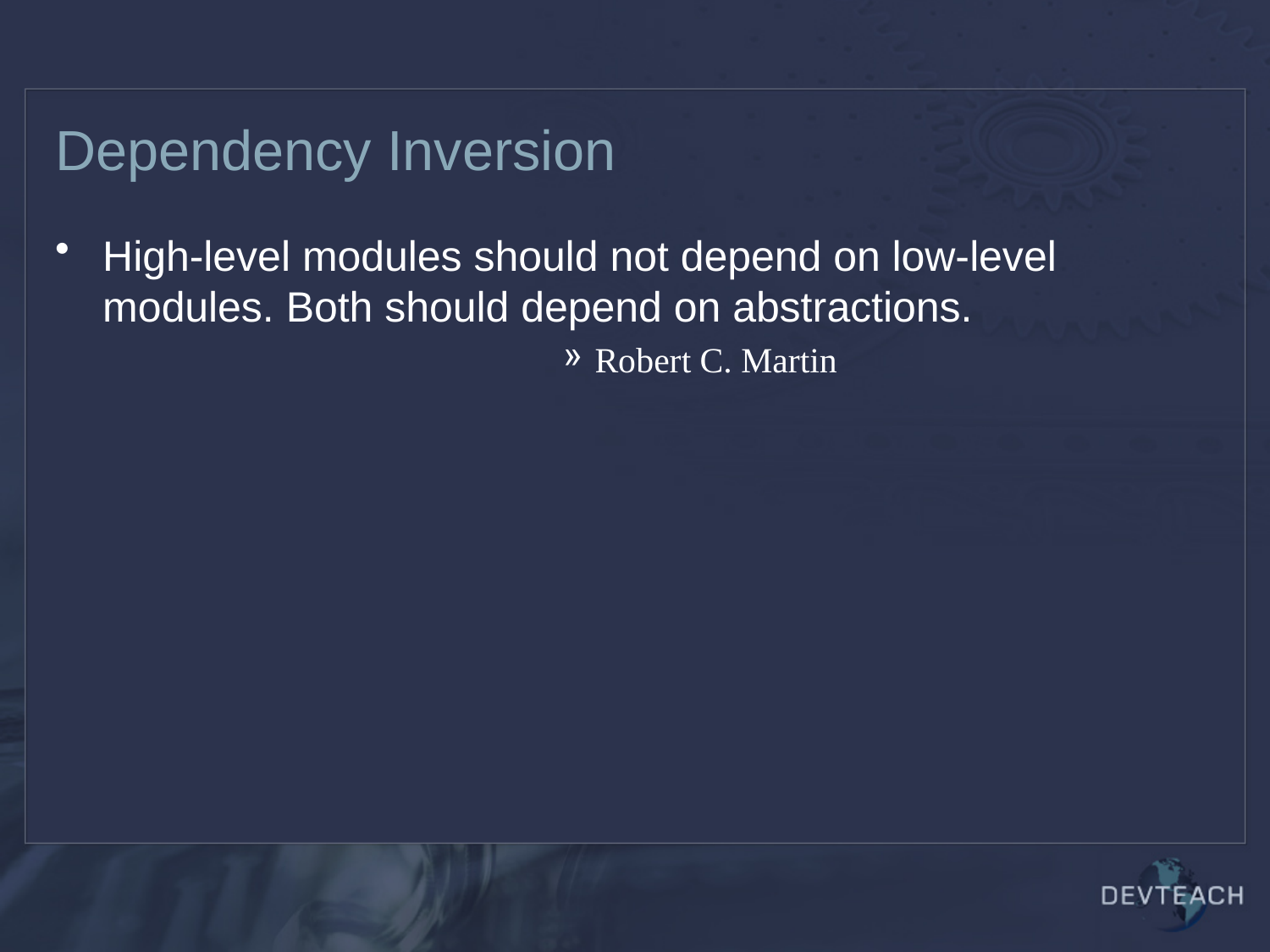

# Dependency Inversion
High-level modules should not depend on low-level modules. Both should depend on abstractions.
Robert C. Martin